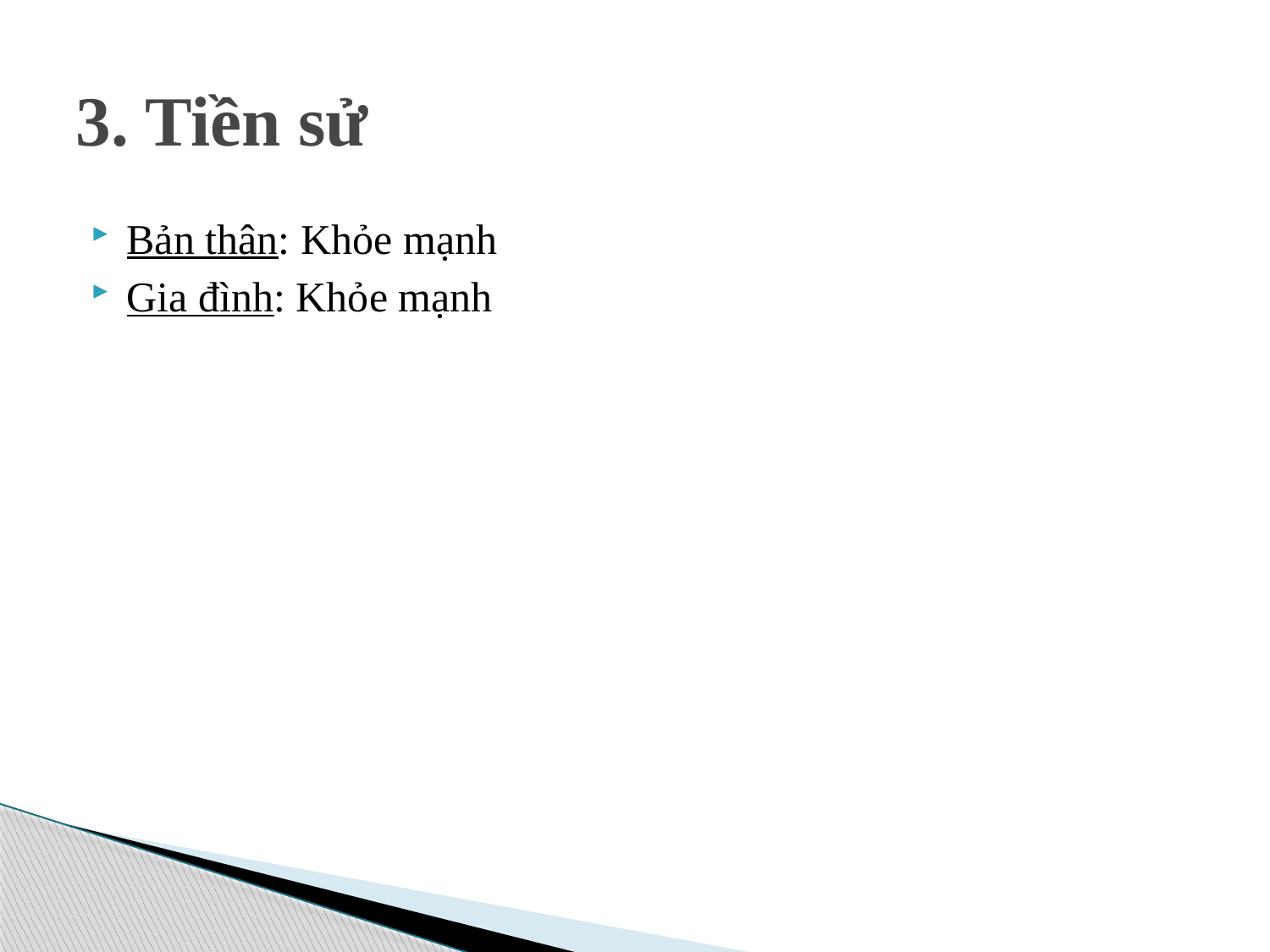

# 3. Tiền sử
Bản thân: Khỏe mạnh
Gia đình: Khỏe mạnh